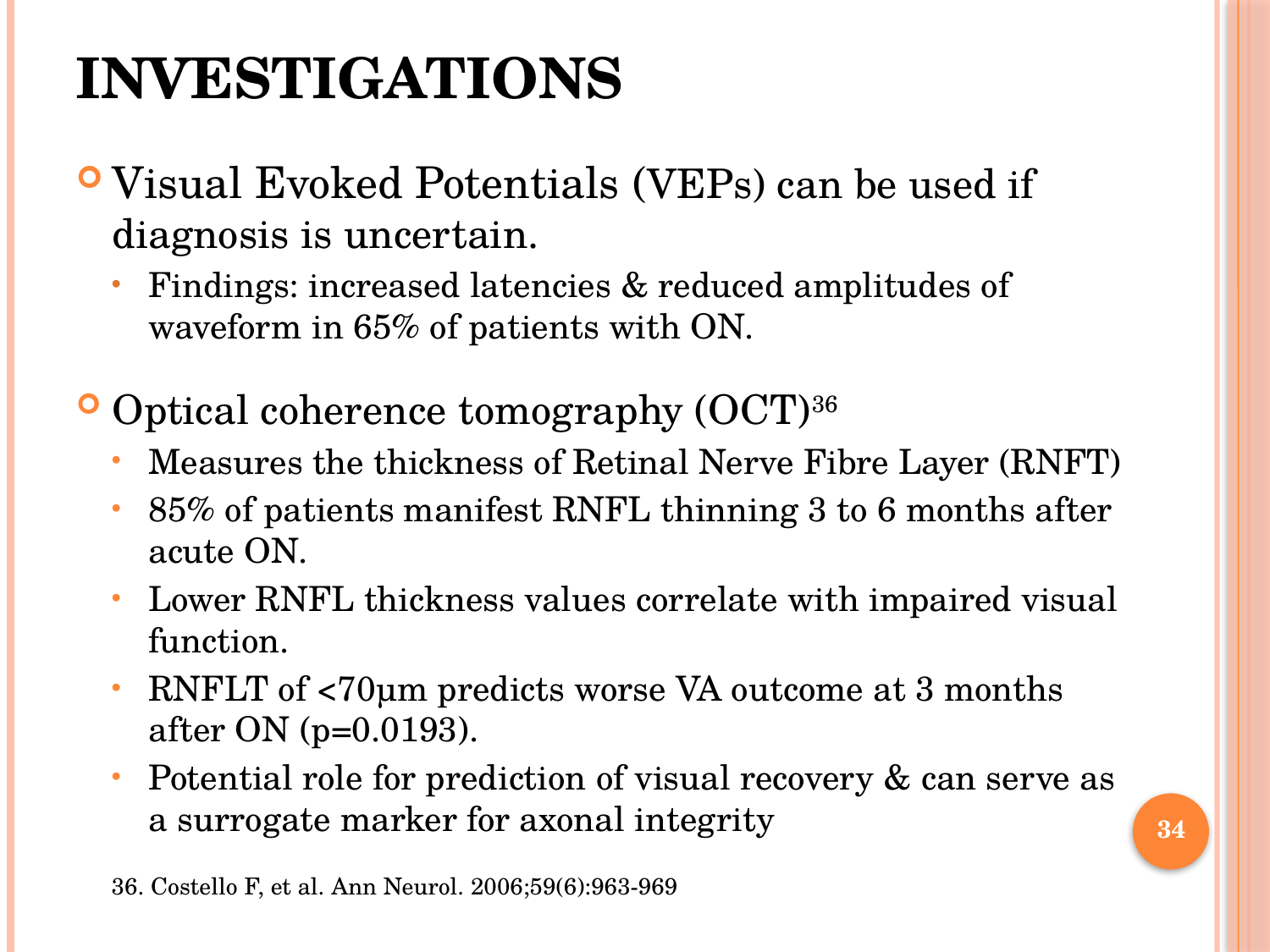

# Investigations
Visual Evoked Potentials (VEPs) can be used if diagnosis is uncertain.
Findings: increased latencies & reduced amplitudes of waveform in 65% of patients with ON.

Optical coherence tomography (OCT)36
Measures the thickness of Retinal Nerve Fibre Layer (RNFT)
85% of patients manifest RNFL thinning 3 to 6 months after acute ON.
Lower RNFL thickness values correlate with impaired visual function.
RNFLT of <70µm predicts worse VA outcome at 3 months after ON (p=0.0193).
Potential role for prediction of visual recovery & can serve as a surrogate marker for axonal integrity

36. Costello F, et al. Ann Neurol. 2006;59(6):963-969
34